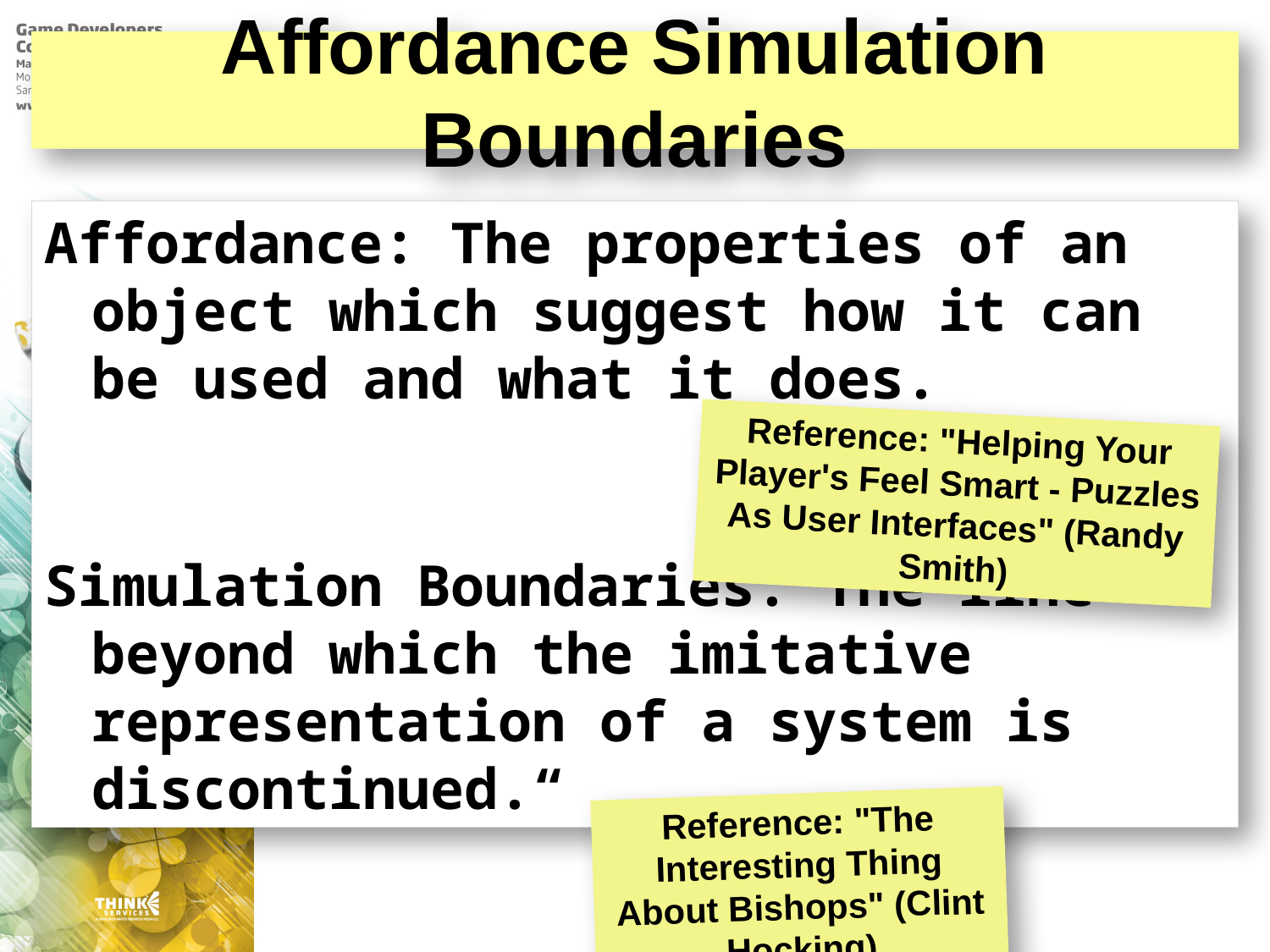

# Affordance Simulation Boundaries
Affordance: The properties of an object which suggest how it can be used and what it does.

Simulation Boundaries: The line beyond which the imitative representation of a system is discontinued.“
Reference: "Helping Your Player's Feel Smart - Puzzles As User Interfaces" (Randy Smith)
Reference: "The Interesting Thing About Bishops" (Clint Hocking)